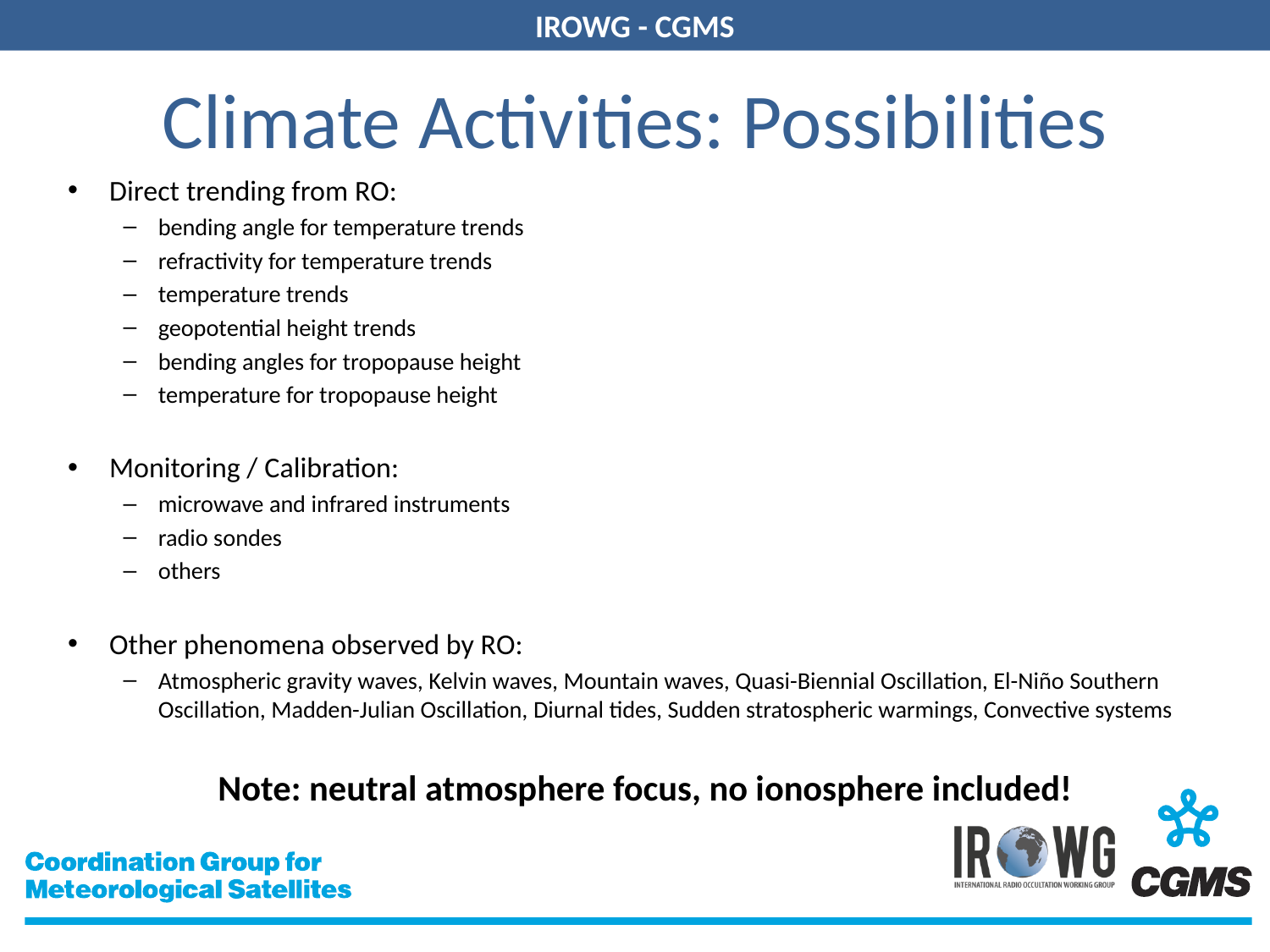

# Climate Activities: Possibilities
Direct trending from RO:
bending angle for temperature trends
refractivity for temperature trends
temperature trends
geopotential height trends
bending angles for tropopause height
temperature for tropopause height

Monitoring / Calibration:
microwave and infrared instruments
radio sondes
others

Other phenomena observed by RO:
Atmospheric gravity waves, Kelvin waves, Mountain waves, Quasi-Biennial Oscillation, El-Niño Southern Oscillation, Madden-Julian Oscillation, Diurnal tides, Sudden stratospheric warmings, Convective systems

Note: neutral atmosphere focus, no ionosphere included!